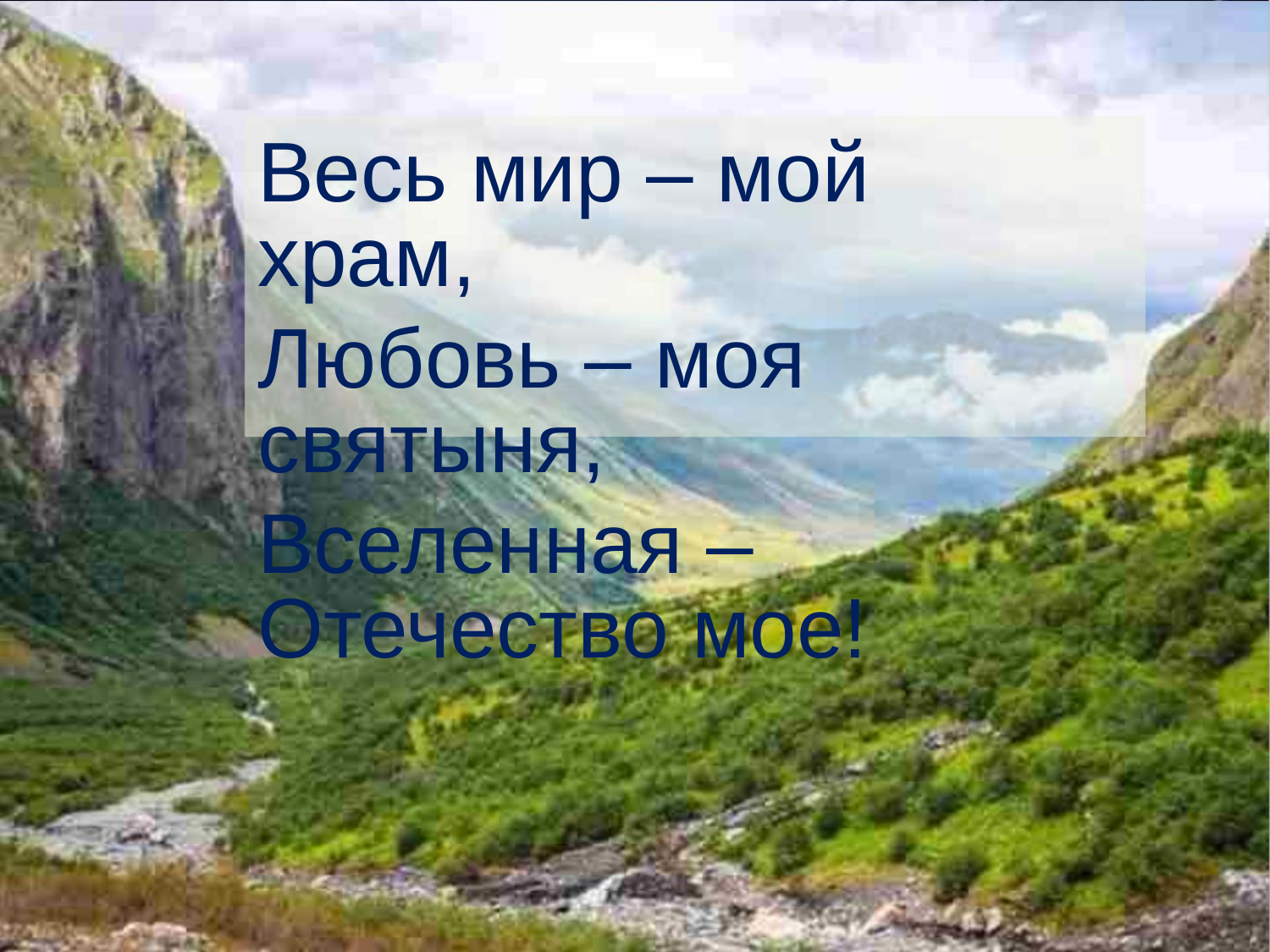

Весь мир – мой храм,
Любовь – моя святыня,
Вселенная – Отечество мое!